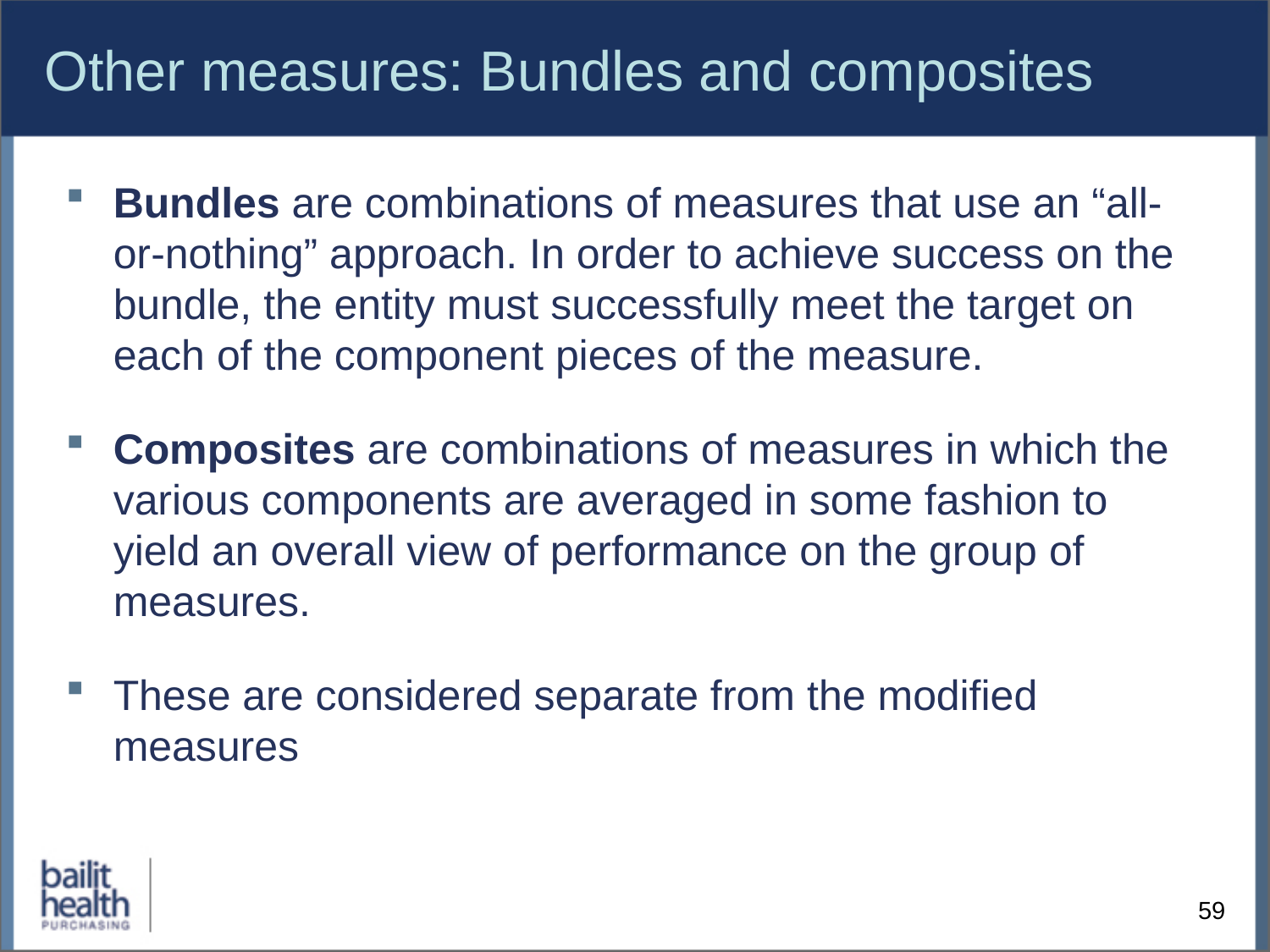

# Other measures: Bundles and composites
Bundles are combinations of measures that use an “all-or-nothing” approach. In order to achieve success on the bundle, the entity must successfully meet the target on each of the component pieces of the measure.

Composites are combinations of measures in which the various components are averaged in some fashion to yield an overall view of performance on the group of measures.

These are considered separate from the modified measures
59